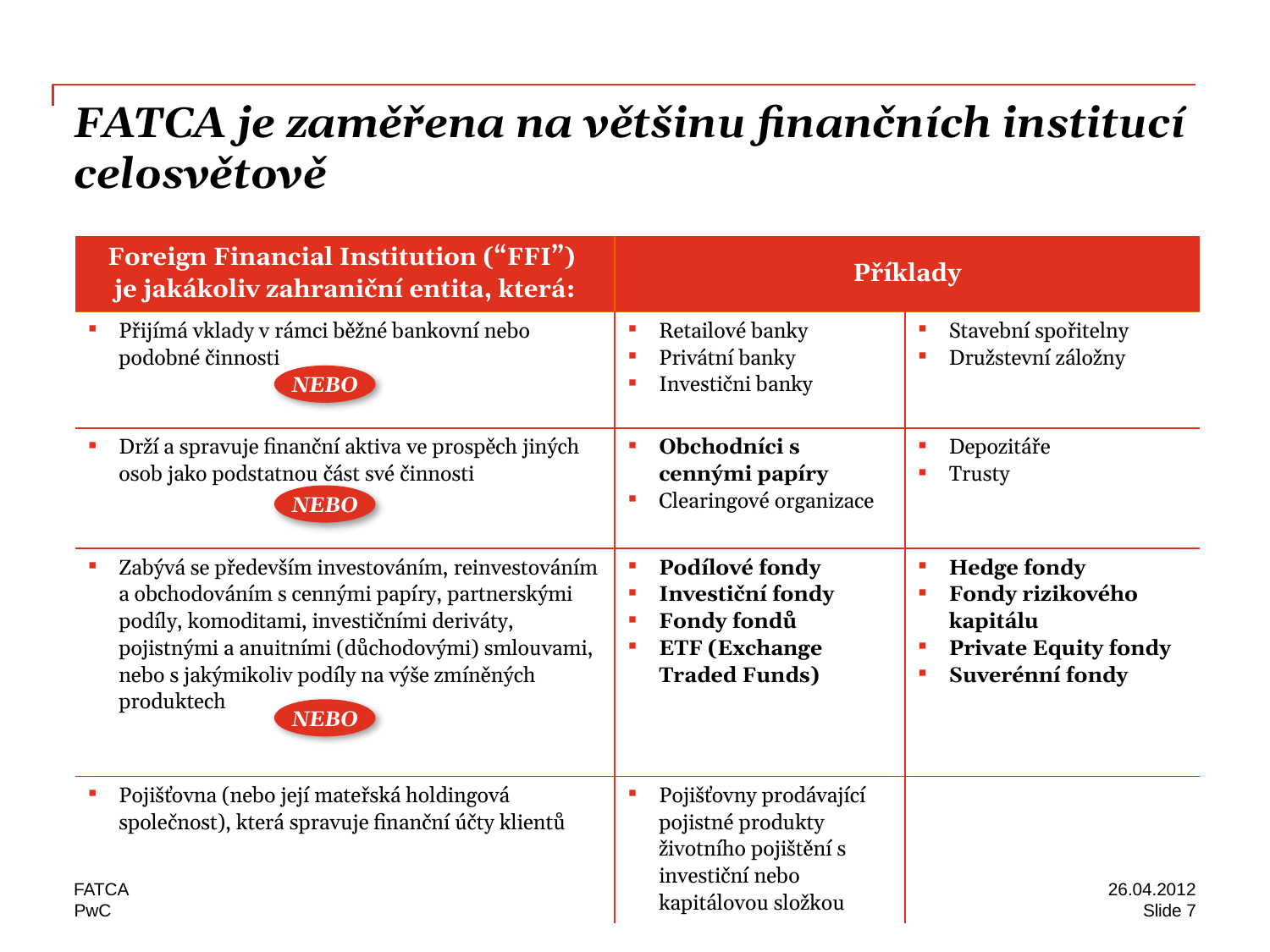

# FATCA je zaměřena na většinu finančních institucí celosvětově
| Foreign Financial Institution (“FFI”) je jakákoliv zahraniční entita, která: | Příklady |  |
| --- | --- | --- |
| Přijímá vklady v rámci běžné bankovní nebo podobné činnosti | Retailové banky Privátní banky Investični banky | Stavební spořitelny Družstevní záložny |
| Drží a spravuje finanční aktiva ve prospěch jiných osob jako podstatnou část své činnosti | Obchodníci s cennými papíry Clearingové organizace | Depozitáře Trusty |
| Zabývá se především investováním, reinvestováním a obchodováním s cennými papíry, partnerskými podíly, komoditami, investičními deriváty, pojistnými a anuitními (důchodovými) smlouvami, nebo s jakýmikoliv podíly na výše zmíněných produktech | Podílové fondy Investiční fondy Fondy fondů ETF (Exchange Traded Funds) | Hedge fondy Fondy rizikového kapitálu Private Equity fondy Suverénní fondy |
| Pojišťovna (nebo její mateřská holdingová společnost), která spravuje finanční účty klientů | Pojišťovny prodávající pojistné produkty životního pojištění s investiční nebo kapitálovou složkou |  |
NEBO
NEBO
NEBO
FATCA
26.04.2012
Slide 7